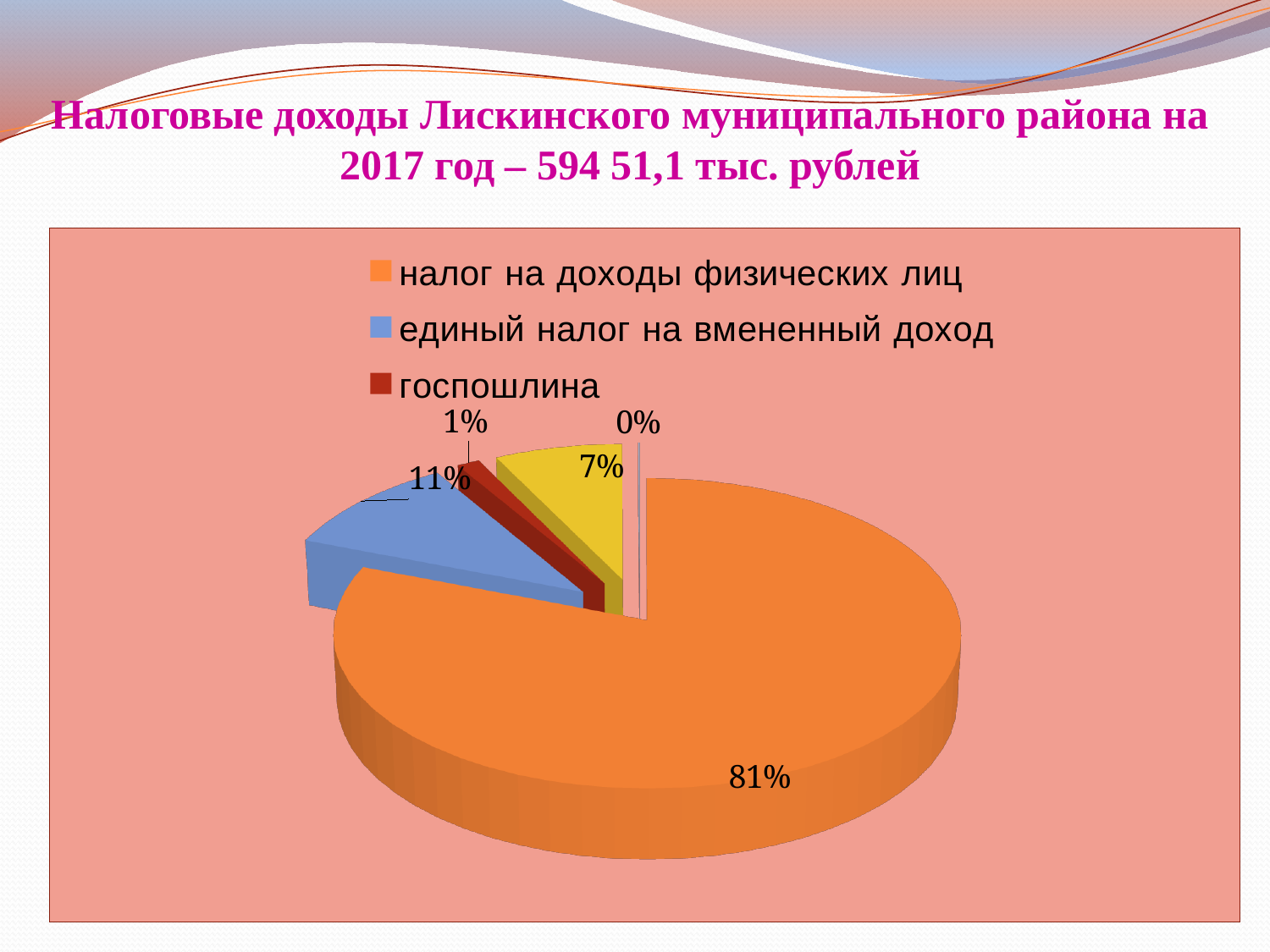

# Налоговые доходы Лискинского муниципального района на 2017 год – 594 51,1 тыс. рублей

[unsupported chart]